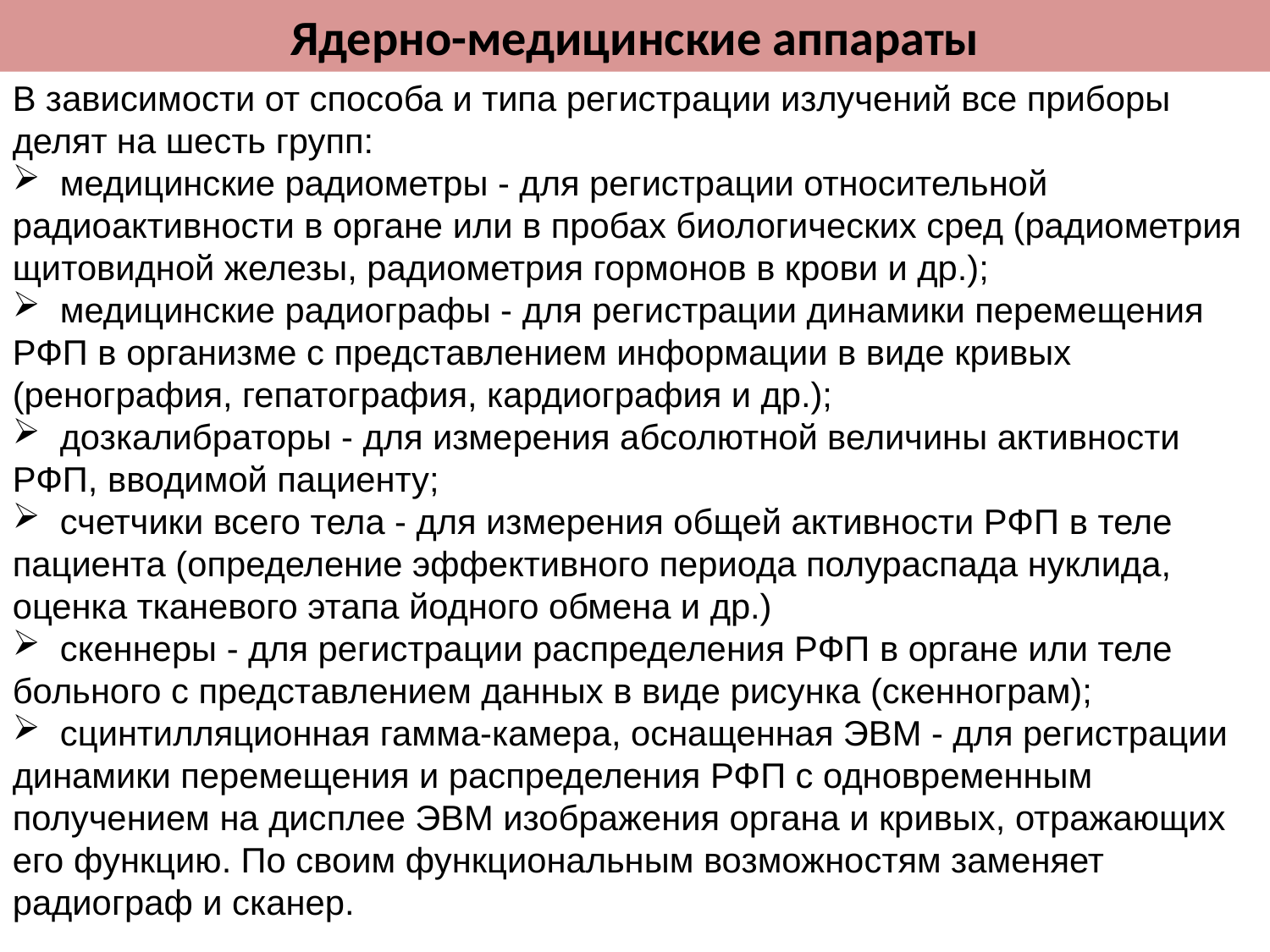

Ядерно-медицинские аппараты
В зависимости от способа и типа регистрации излучений все приборы делят на шесть групп:
  медицинские радиометры - для регистрации относительной радиоактивности в органе или в пробах биологических сред (радиометрия щитовидной железы, радиометрия гормонов в крови и др.);
  медицинские радиографы - для регистрации динамики перемещения РФП в организме с представлением информации в виде кривых (ренография, гепатография, кардиография и др.);
  дозкалибраторы - для измерения абсолютной величины активности РФП, вводимой пациенту;
  счетчики всего тела - для измерения общей активности РФП в теле пациента (определение эффективного периода полураспада нуклида, оценка тканевого этапа йодного обмена и др.)
  скеннеры - для регистрации распределения РФП в органе или теле больного с представлением данных в виде рисунка (скеннограм);
  сцинтилляционная гамма-камера, оснащенная ЭВМ - для регистрации динамики перемещения и распределения РФП с одновременным получением на дисплее ЭВМ изображения органа и кривых, отражающих его функцию. По своим функциональным возможностям заменяет радиограф и сканер.